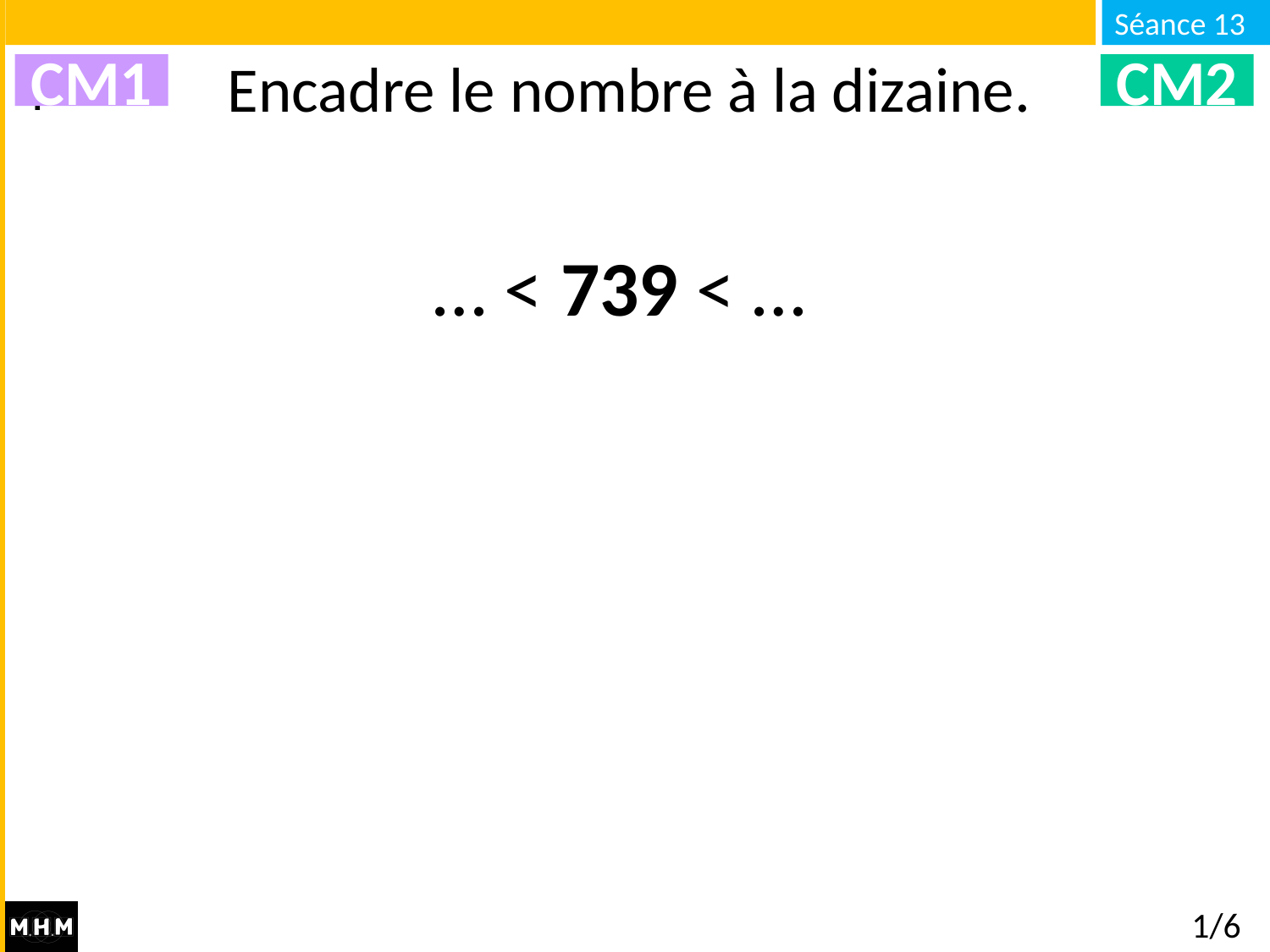

# Encadre le nombre à la dizaine.
CM1
CM2
… < 739 < …
1/6